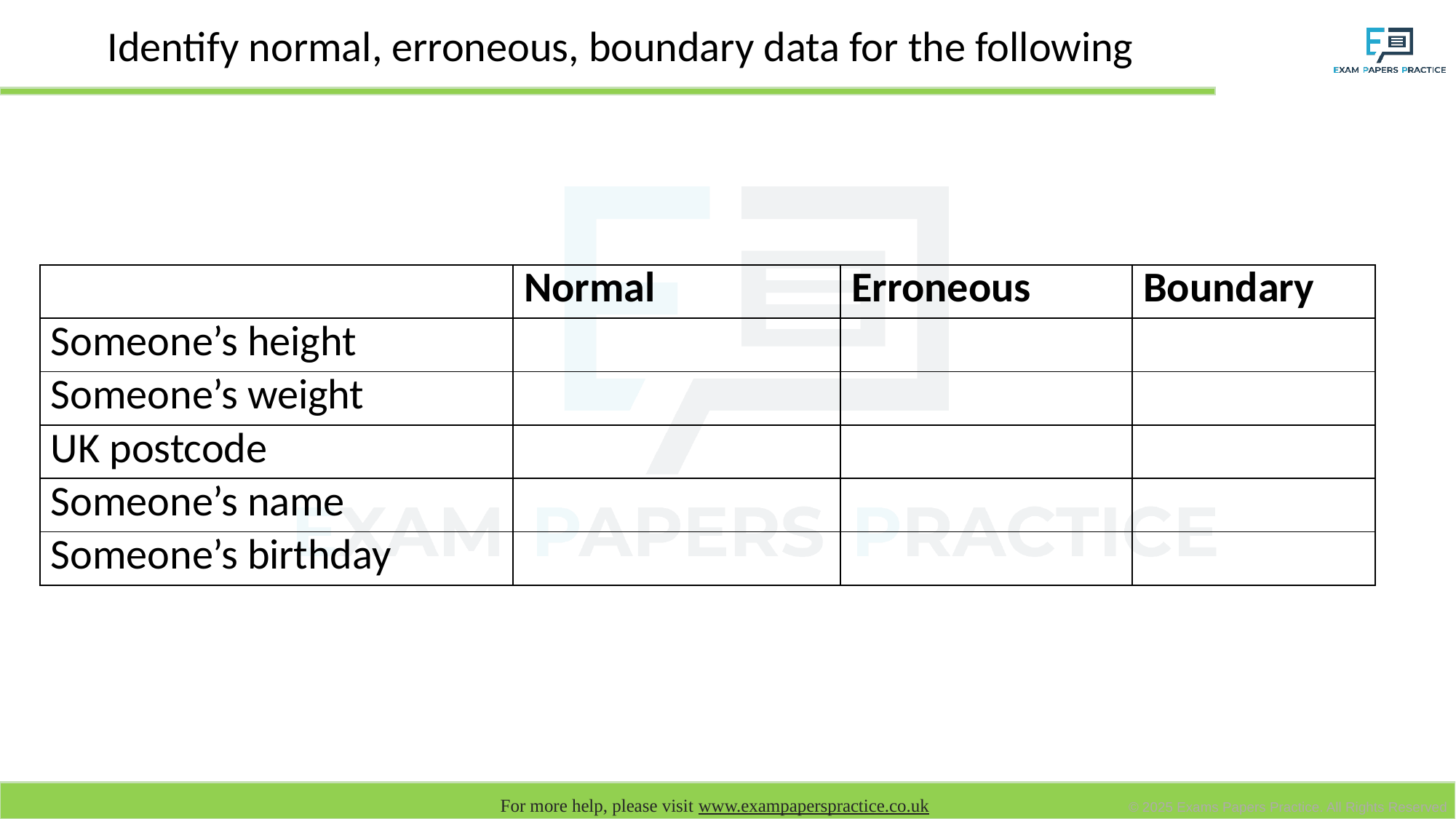

# Identify normal, erroneous, boundary data for the following
|  | Normal | Erroneous | Boundary |
| --- | --- | --- | --- |
| Someone’s height |  |  |  |
| Someone’s weight |  |  |  |
| UK postcode |  |  |  |
| Someone’s name |  |  |  |
| Someone’s birthday |  |  |  |